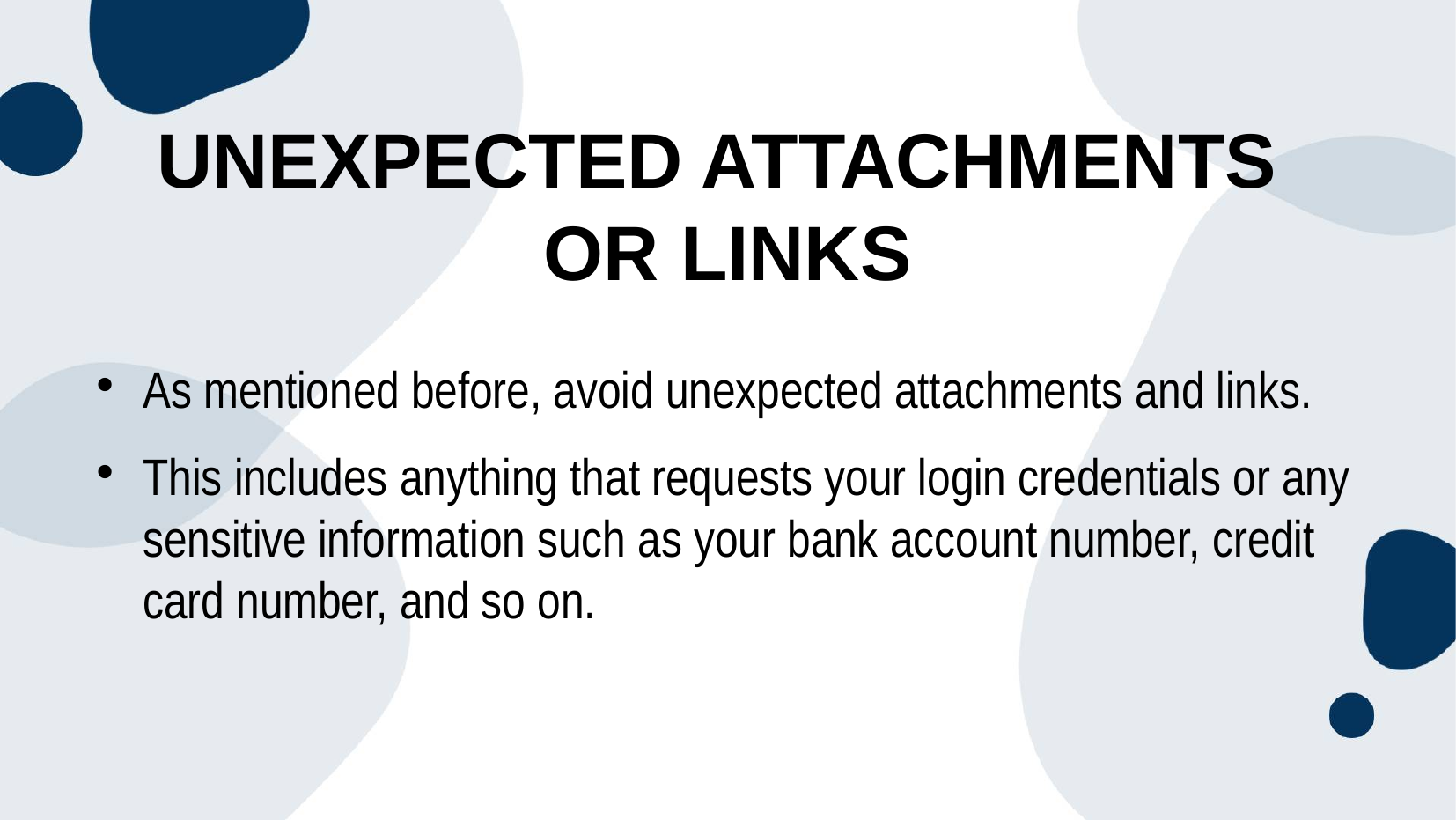

# Unexpected attachments or links
As mentioned before, avoid unexpected attachments and links.
This includes anything that requests your login credentials or any sensitive information such as your bank account number, credit card number, and so on.